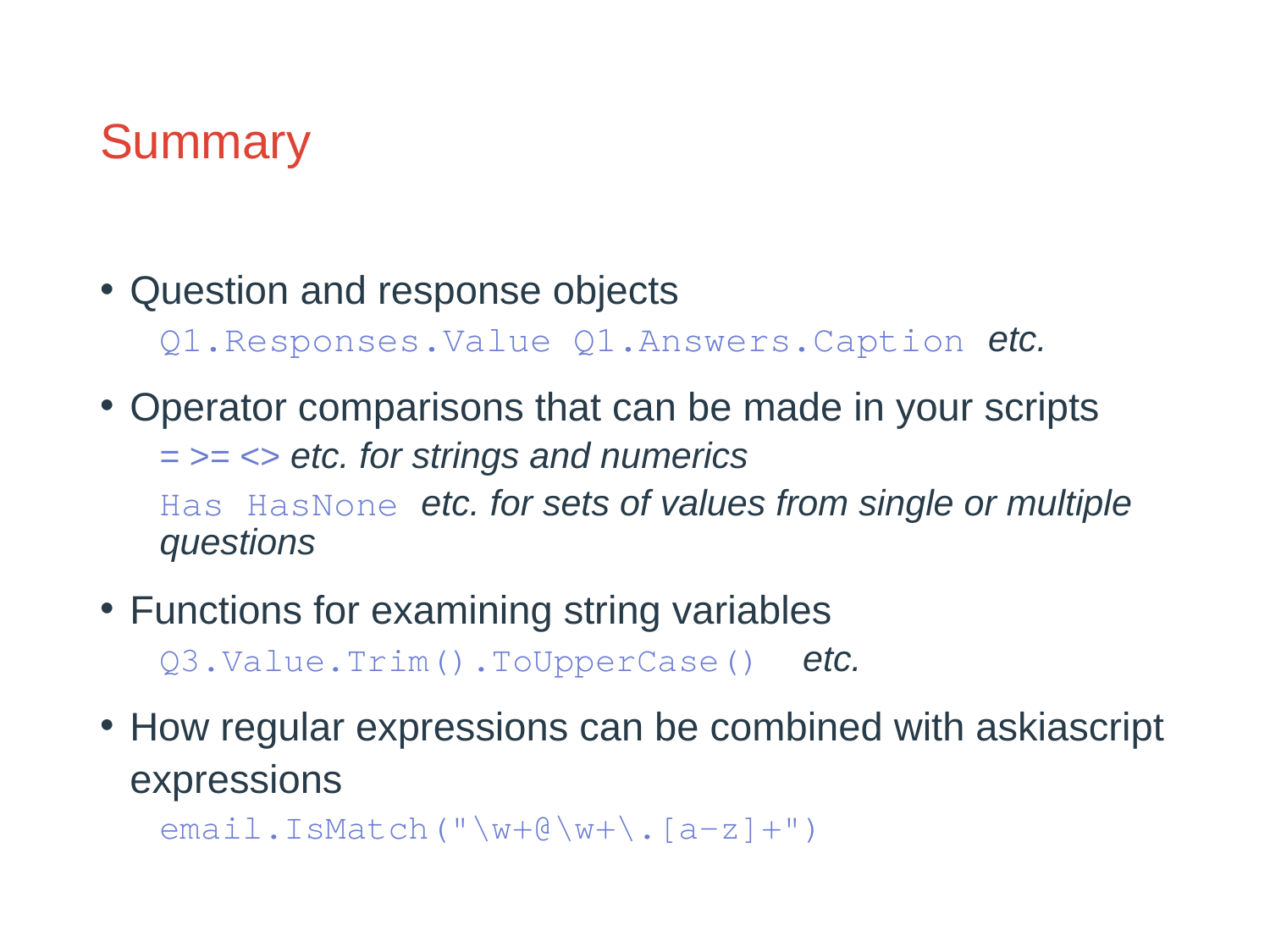

# Summary
Question and response objects
Q1.Responses.Value Q1.Answers.Caption etc.
Operator comparisons that can be made in your scripts
= >= <> etc. for strings and numerics
Has HasNone etc. for sets of values from single or multiple questions
Functions for examining string variables
Q3.Value.Trim().ToUpperCase()  etc.
How regular expressions can be combined with askiascript expressions
email.IsMatch("\w+@\w+\.[a-z]+")